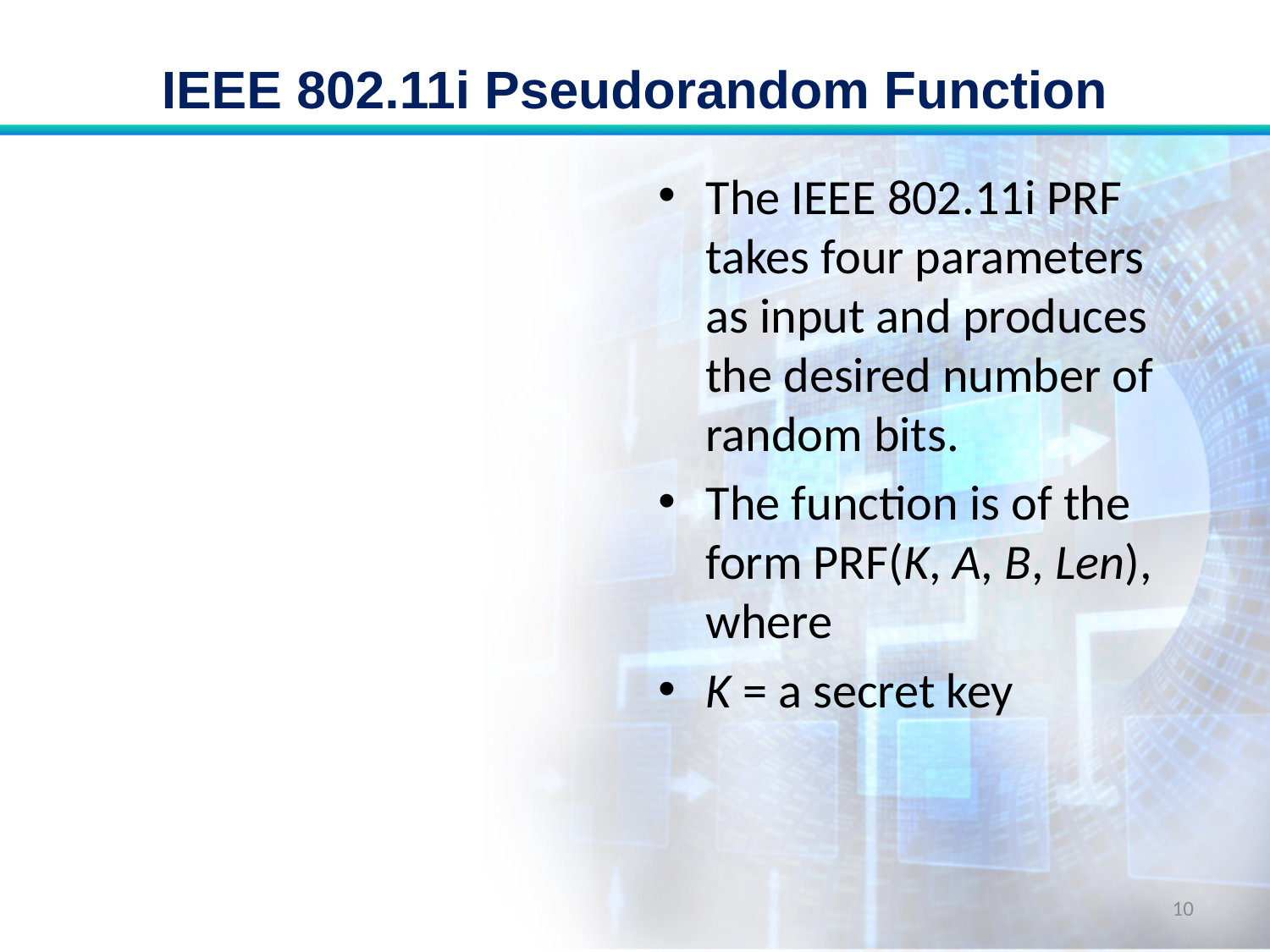

# IEEE 802.11i Pseudorandom Function
The IEEE 802.11i PRF takes four parameters as input and produces the desired number of random bits.
The function is of the form PRF(K, A, B, Len), where
K = a secret key
10